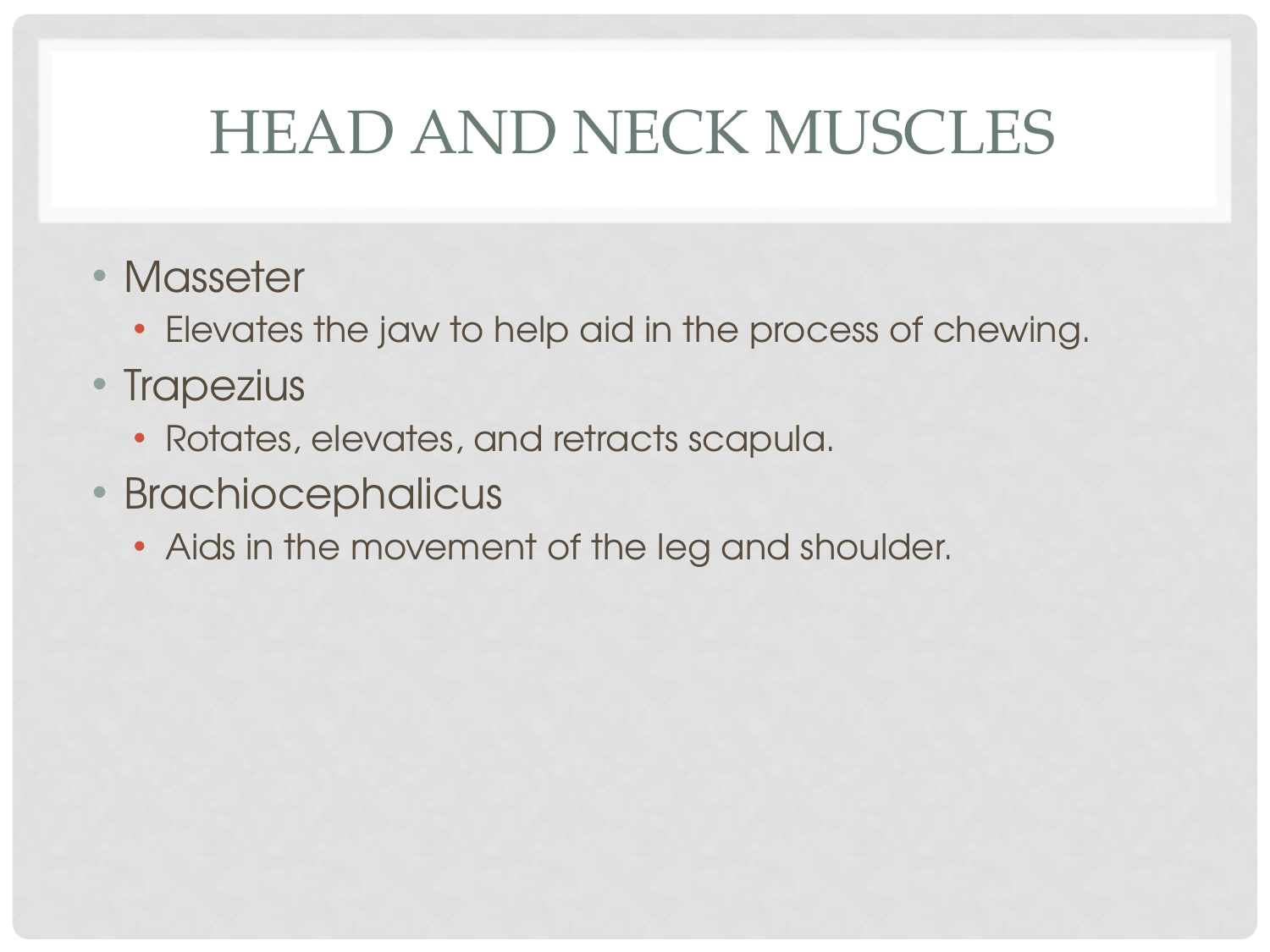

# Head and Neck muscles
Masseter
Elevates the jaw to help aid in the process of chewing.
Trapezius
Rotates, elevates, and retracts scapula.
Brachiocephalicus
Aids in the movement of the leg and shoulder.